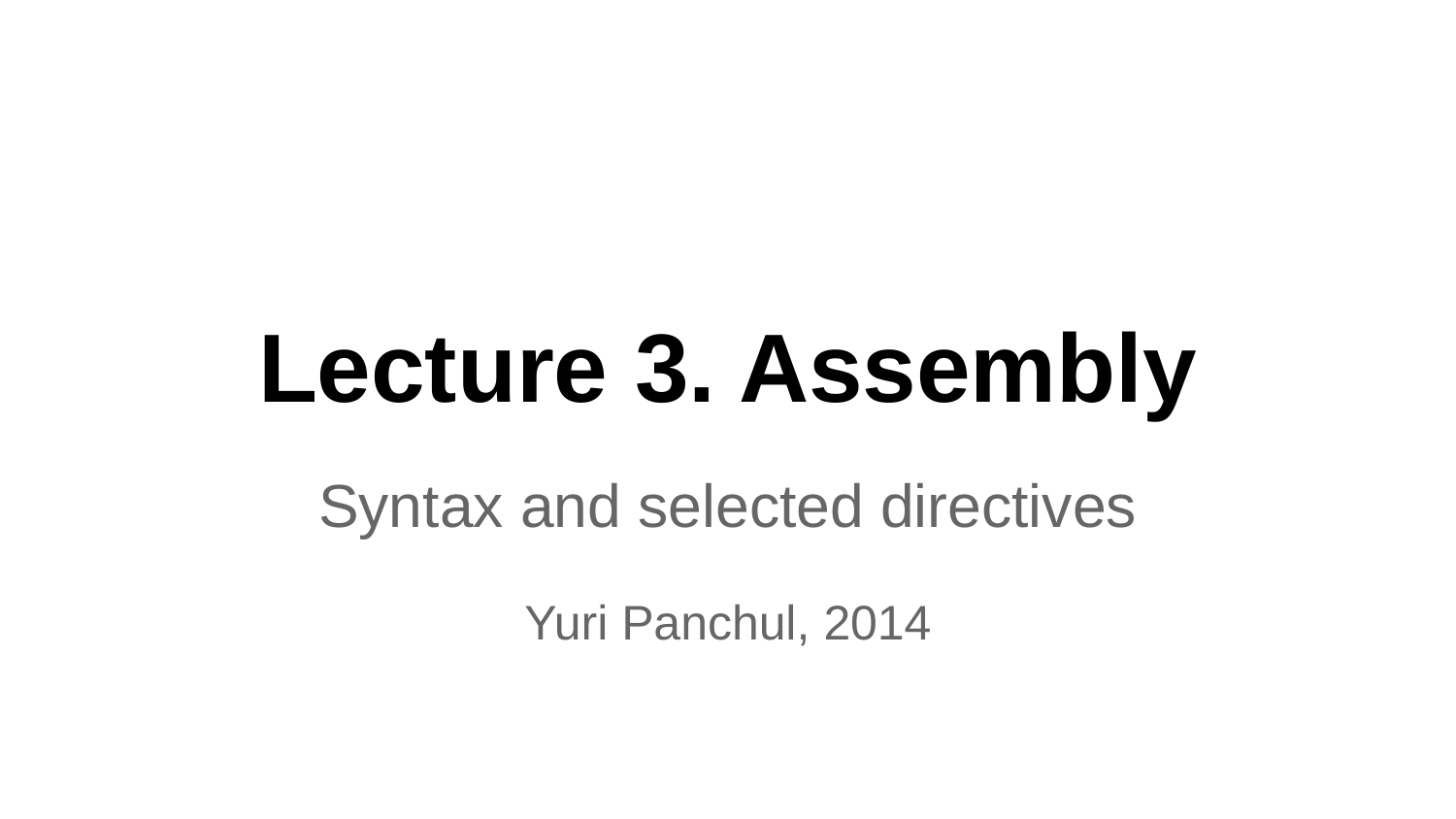

# Lecture 3. Assembly
Syntax and selected directives
Yuri Panchul, 2014